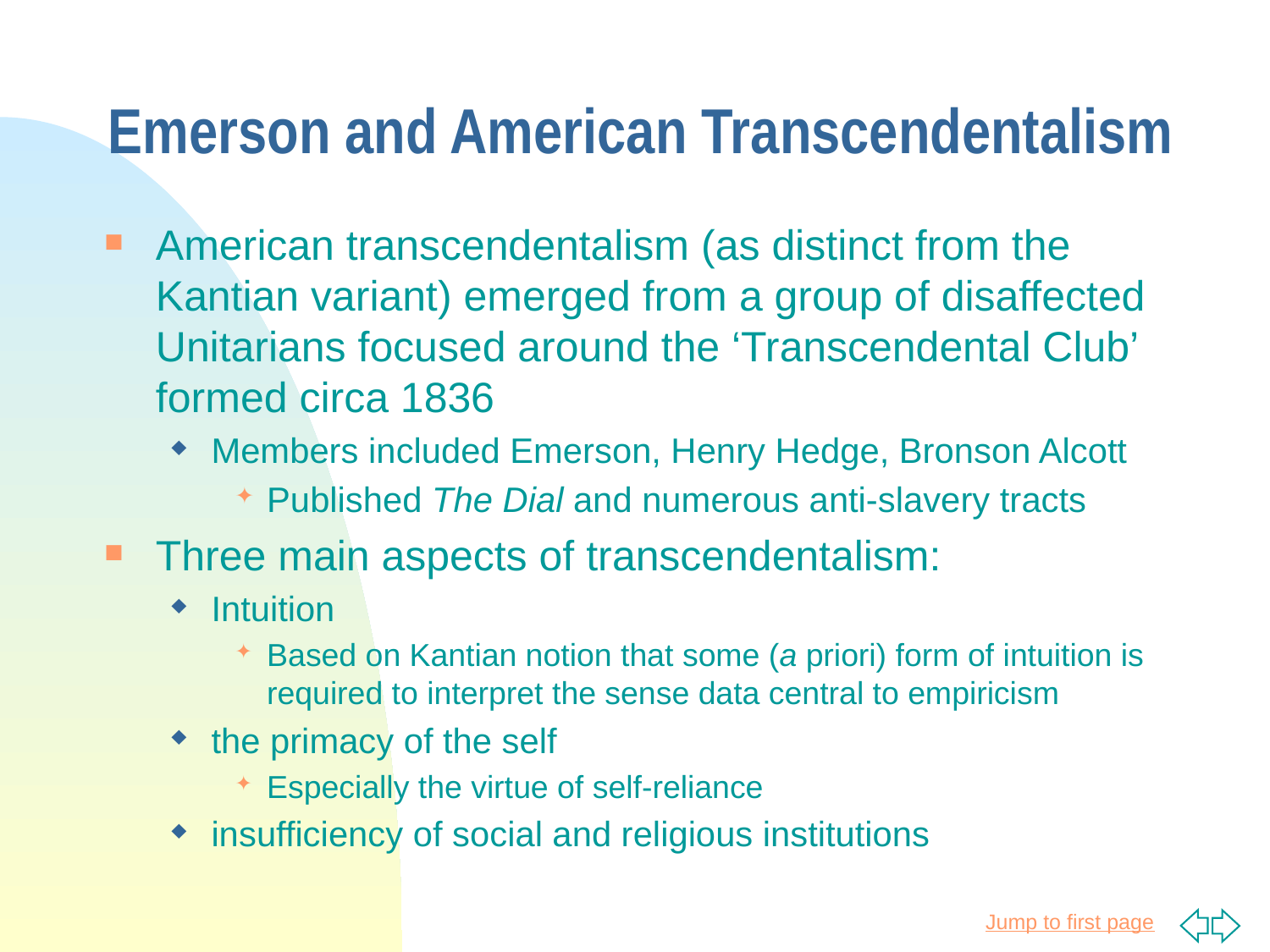

# Emerson and American Transcendentalism
American transcendentalism (as distinct from the Kantian variant) emerged from a group of disaffected Unitarians focused around the ‘Transcendental Club’ formed circa 1836
Members included Emerson, Henry Hedge, Bronson Alcott
Published The Dial and numerous anti-slavery tracts
Three main aspects of transcendentalism:
Intuition
Based on Kantian notion that some (a priori) form of intuition is required to interpret the sense data central to empiricism
the primacy of the self
Especially the virtue of self-reliance
insufficiency of social and religious institutions